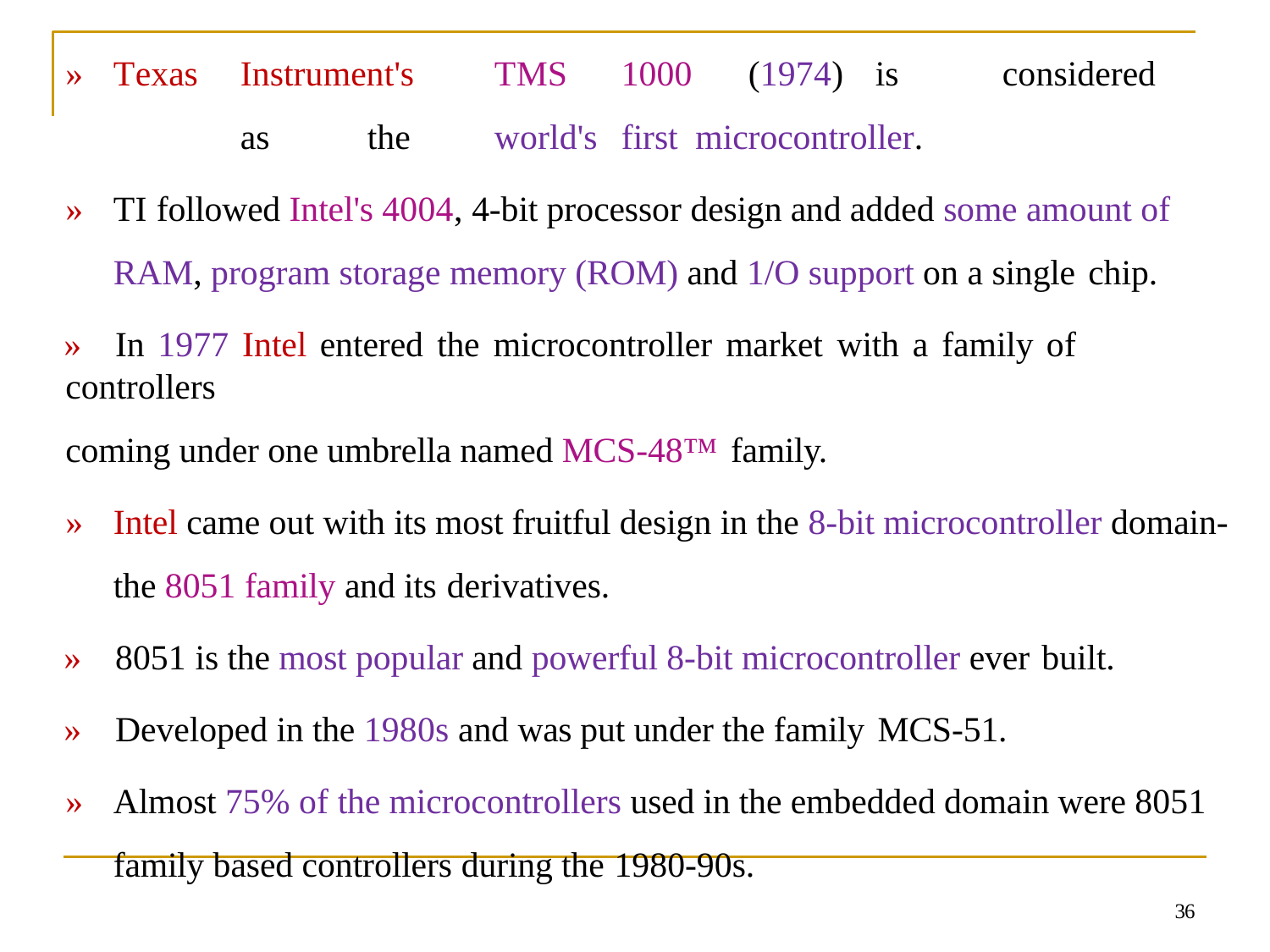

»	Texas	Instrument's	TMS	1000	(1974)	is	considered	as	the	world's	first  microcontroller.
»	TI followed Intel's 4004, 4-bit processor design and added some amount of  RAM, program storage memory (ROM) and 1/O support on a single chip.
»	In 1977 Intel entered the microcontroller market with a family of controllers
coming under one umbrella named MCS-48™ family.
»	Intel came out with its most fruitful design in the 8-bit microcontroller domain-  the 8051 family and its derivatives.
»	8051 is the most popular and powerful 8-bit microcontroller ever built.
»	Developed in the 1980s and was put under the family MCS-51.
»	Almost 75% of the microcontrollers used in the embedded domain were 8051  family based controllers during the 1980-90s.
36